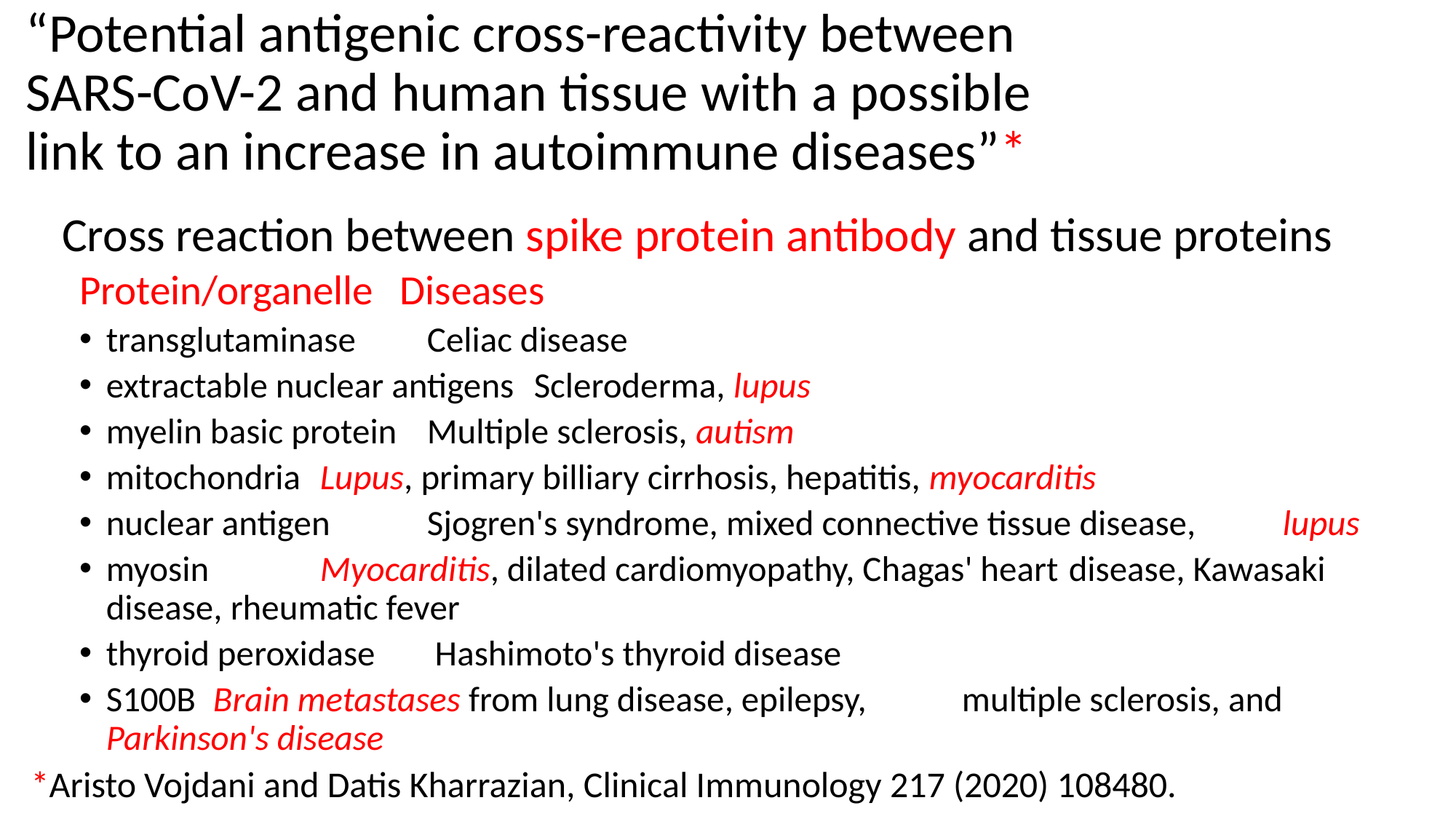

# “Potential antigenic cross-reactivity between SARS-CoV-2 and human tissue with a possible    link to an increase in autoimmune diseases”*
Cross reaction between spike protein antibody and tissue proteins
Protein/organelle		Diseases
transglutaminase		Celiac disease
extractable nuclear antigens	Scleroderma, lupus
myelin basic protein 		Multiple sclerosis, autism
mitochondria			Lupus, primary billiary cirrhosis, hepatitis, myocarditis
nuclear antigen 			Sjogren's syndrome, mixed connective tissue disease, 					lupus
myosin 				Myocarditis, dilated cardiomyopathy, Chagas' heart 						disease, Kawasaki disease, rheumatic fever
thyroid peroxidase 		 Hashimoto's thyroid disease
S100B				Brain metastases from lung disease, epilepsy, 						multiple sclerosis, and Parkinson's disease
*Aristo Vojdani and Datis Kharrazian, Clinical Immunology 217 (2020) 108480.